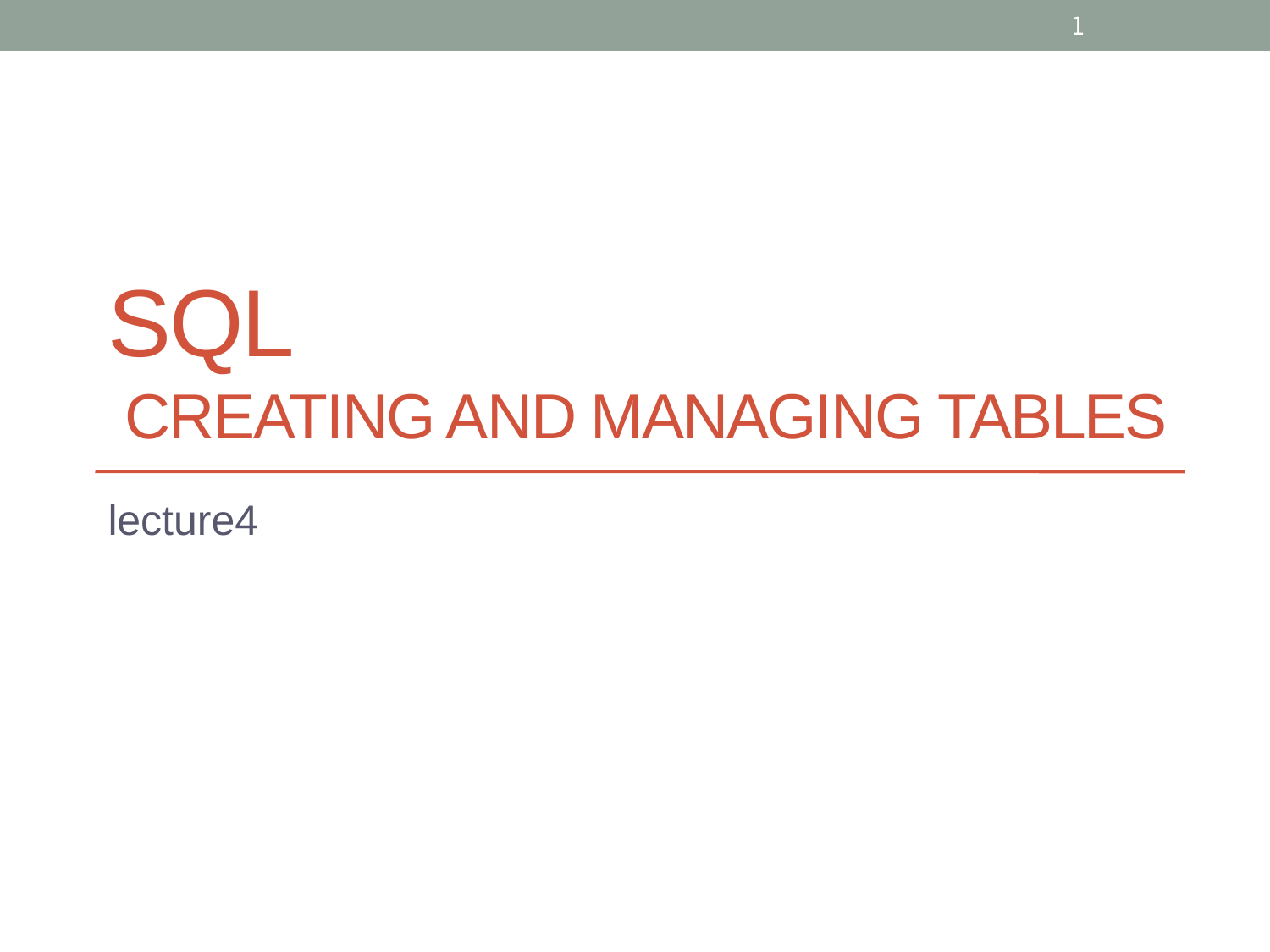

1
# SQL Creating and Managing Tables
lecture4